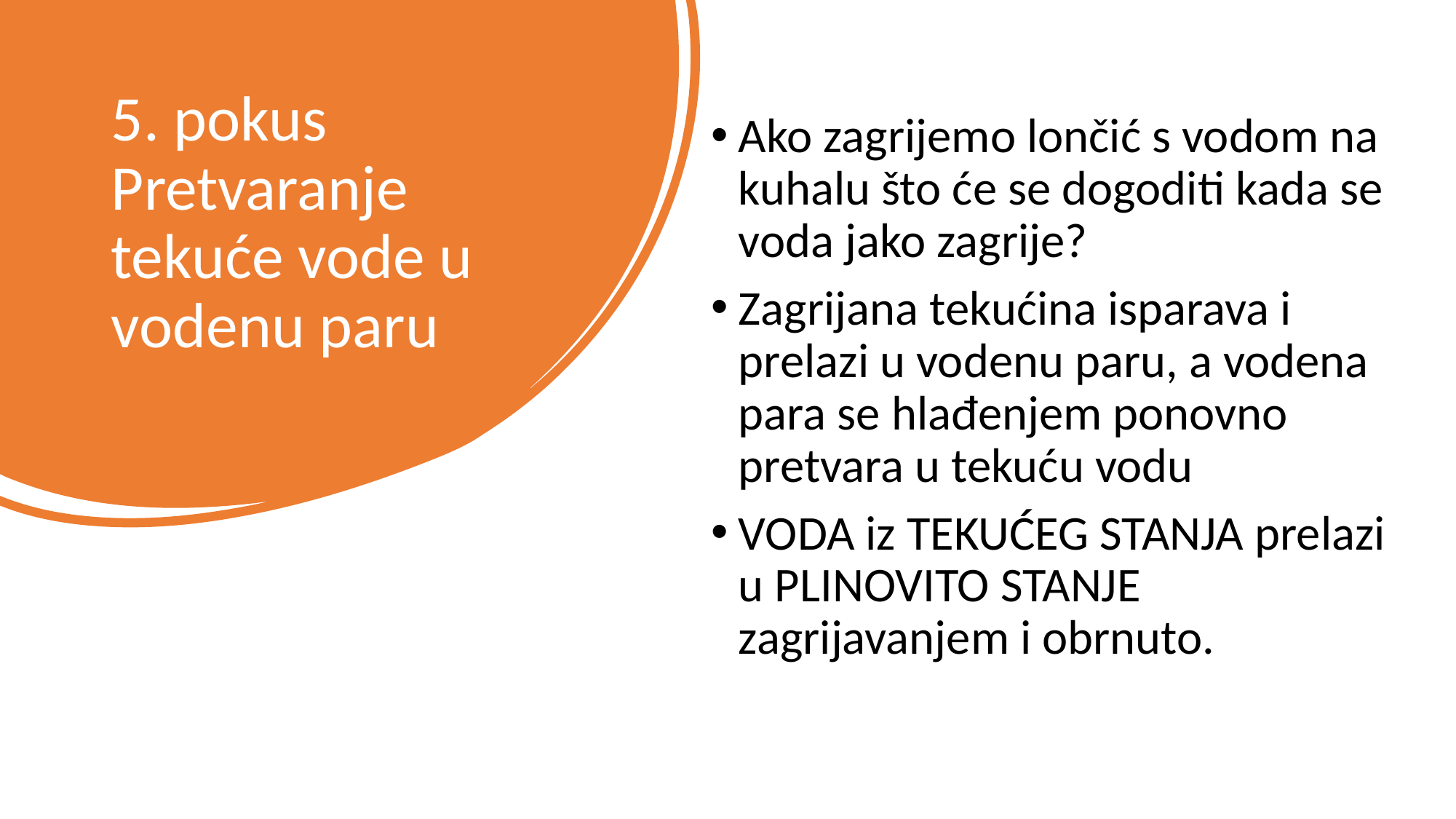

# 5. pokus Pretvaranje tekuće vode u vodenu paru
Ako zagrijemo lončić s vodom na kuhalu što će se dogoditi kada se voda jako zagrije?
Zagrijana tekućina isparava i prelazi u vodenu paru, a vodena para se hlađenjem ponovno pretvara u tekuću vodu
VODA iz TEKUĆEG STANJA prelazi u PLINOVITO STANJE zagrijavanjem i obrnuto.